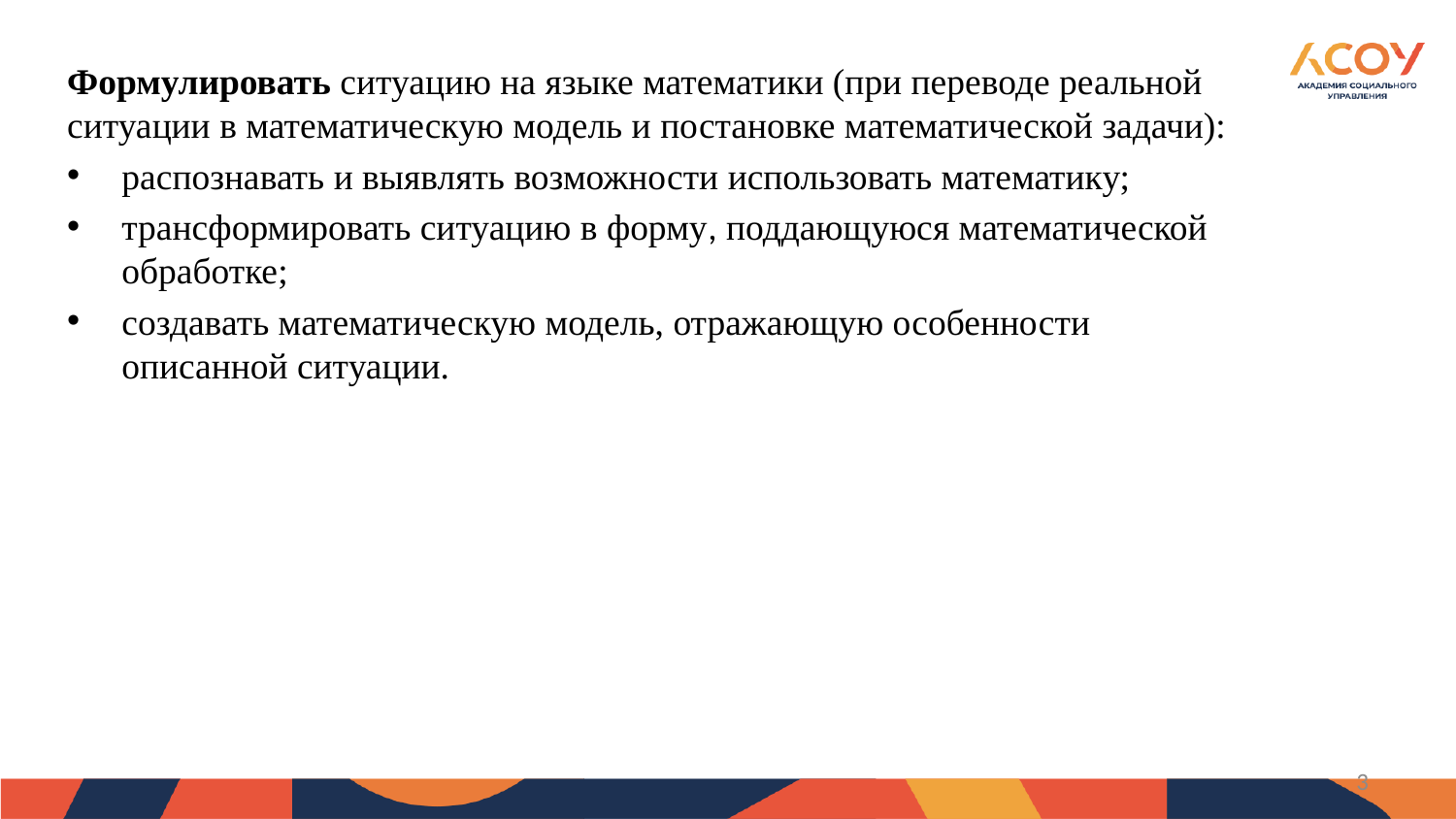

Формулировать ситуацию на языке математики (при переводе реальной ситуации в математическую модель и постановке математической задачи):
распознавать и выявлять возможности использовать математику;
трансформировать ситуацию в форму, поддающуюся математической обработке;
создавать математическую модель, отражающую особенности описанной ситуации.

3